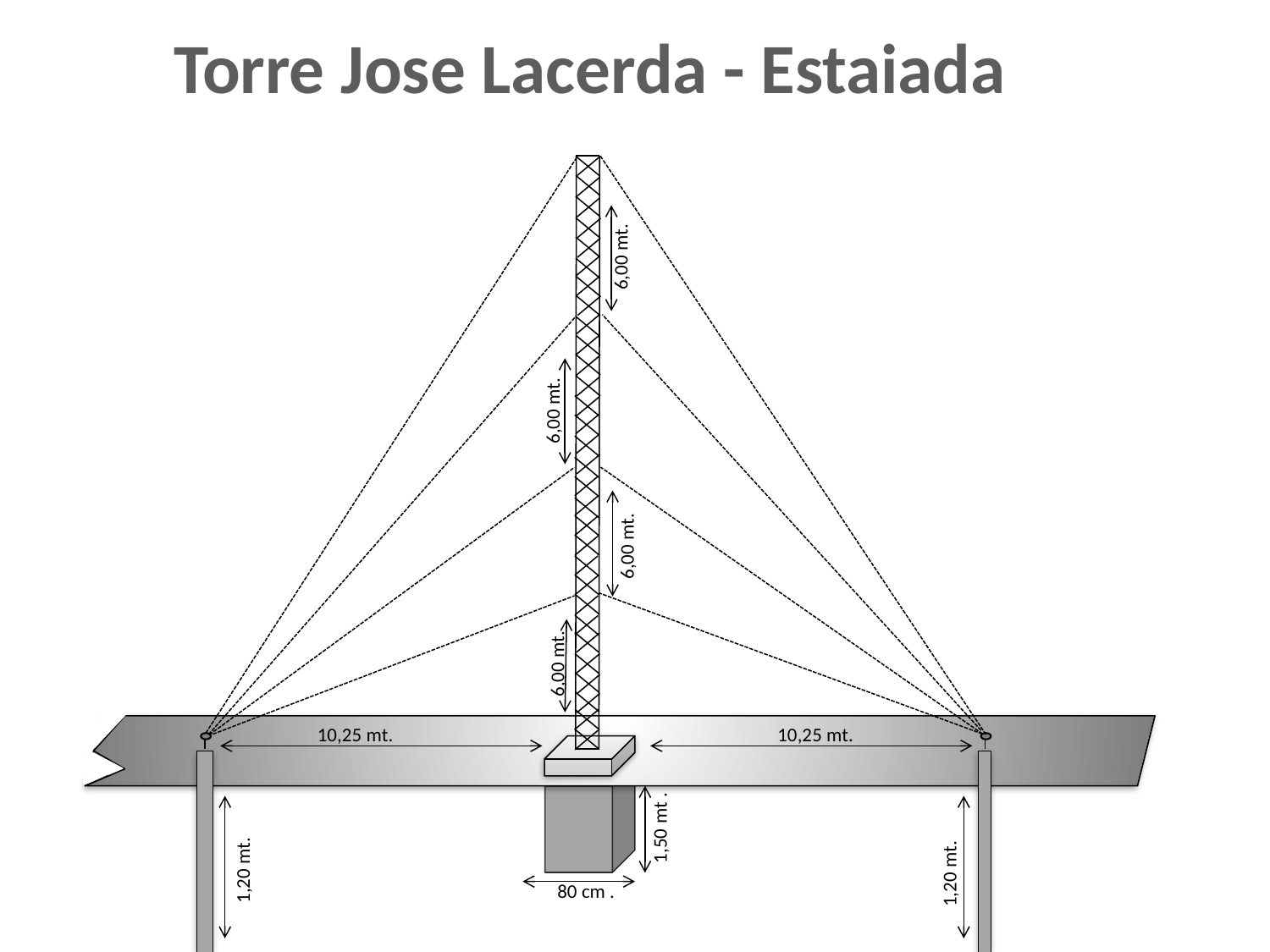

Torre Jose Lacerda - Estaiada
6,00 mt.
6,00 mt.
6,00 mt.
6,00 mt.

10,25 mt.
10,25 mt.

1,50 mt .

1,20 mt.
1,20 mt.
80 cm .